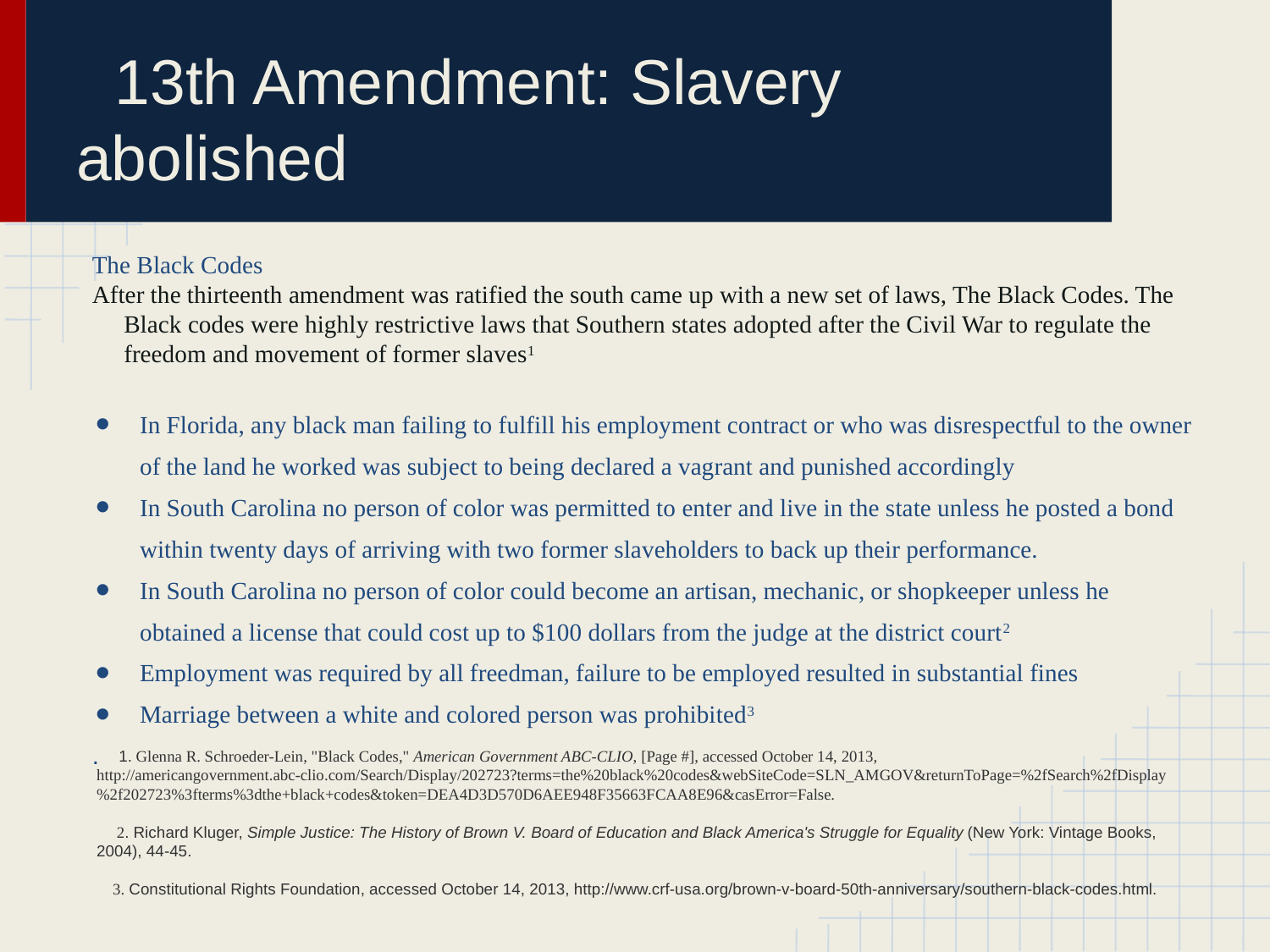

# 13th Amendment: Slavery abolished
The Black Codes
After the thirteenth amendment was ratified the south came up with a new set of laws, The Black Codes. The Black codes were highly restrictive laws that Southern states adopted after the Civil War to regulate the freedom and movement of former slaves1

In Florida, any black man failing to fulfill his employment contract or who was disrespectful to the owner of the land he worked was subject to being declared a vagrant and punished accordingly
In South Carolina no person of color was permitted to enter and live in the state unless he posted a bond within twenty days of arriving with two former slaveholders to back up their performance.
In South Carolina no person of color could become an artisan, mechanic, or shopkeeper unless he obtained a license that could cost up to $100 dollars from the judge at the district court2
Employment was required by all freedman, failure to be employed resulted in substantial fines
Marriage between a white and colored person was prohibited3
.

     1. Glenna R. Schroeder-Lein, "Black Codes," American Government ABC-CLIO, [Page #], accessed October 14, 2013, http://americangovernment.abc-clio.com/Search/Display/202723?terms=the%20black%20codes&webSiteCode=SLN_AMGOV&returnToPage=%2fSearch%2fDisplay%2f202723%3fterms%3dthe+black+codes&token=DEA4D3D570D6AEE948F35663FCAA8E96&casError=False.

     2. Richard Kluger, Simple Justice: The History of Brown V. Board of Education and Black America's Struggle for Equality (New York: Vintage Books, 2004), 44-45.

    3. Constitutional Rights Foundation, accessed October 14, 2013, http://www.crf-usa.org/brown-v-board-50th-anniversary/southern-black-codes.html.